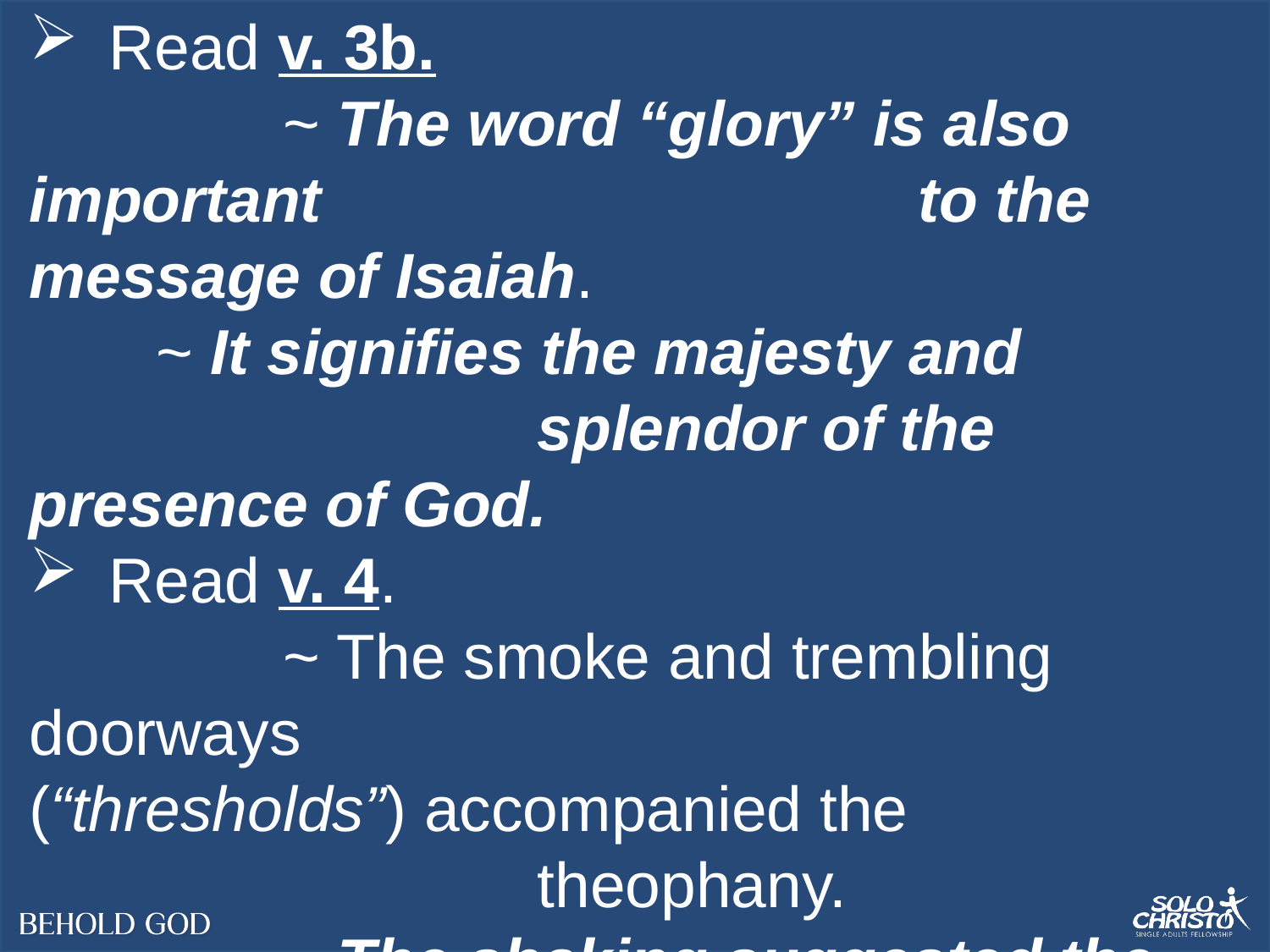

Read v. 3b.
		~ The word “glory” is also important 					to the message of Isaiah.
	~ It signifies the majesty and 						splendor of the presence of God.
Read v. 4.
		~ The smoke and trembling doorways 					(“thresholds”) accompanied the 						theophany.
		~ The shaking suggested the 							awesome presence and power of 					God.